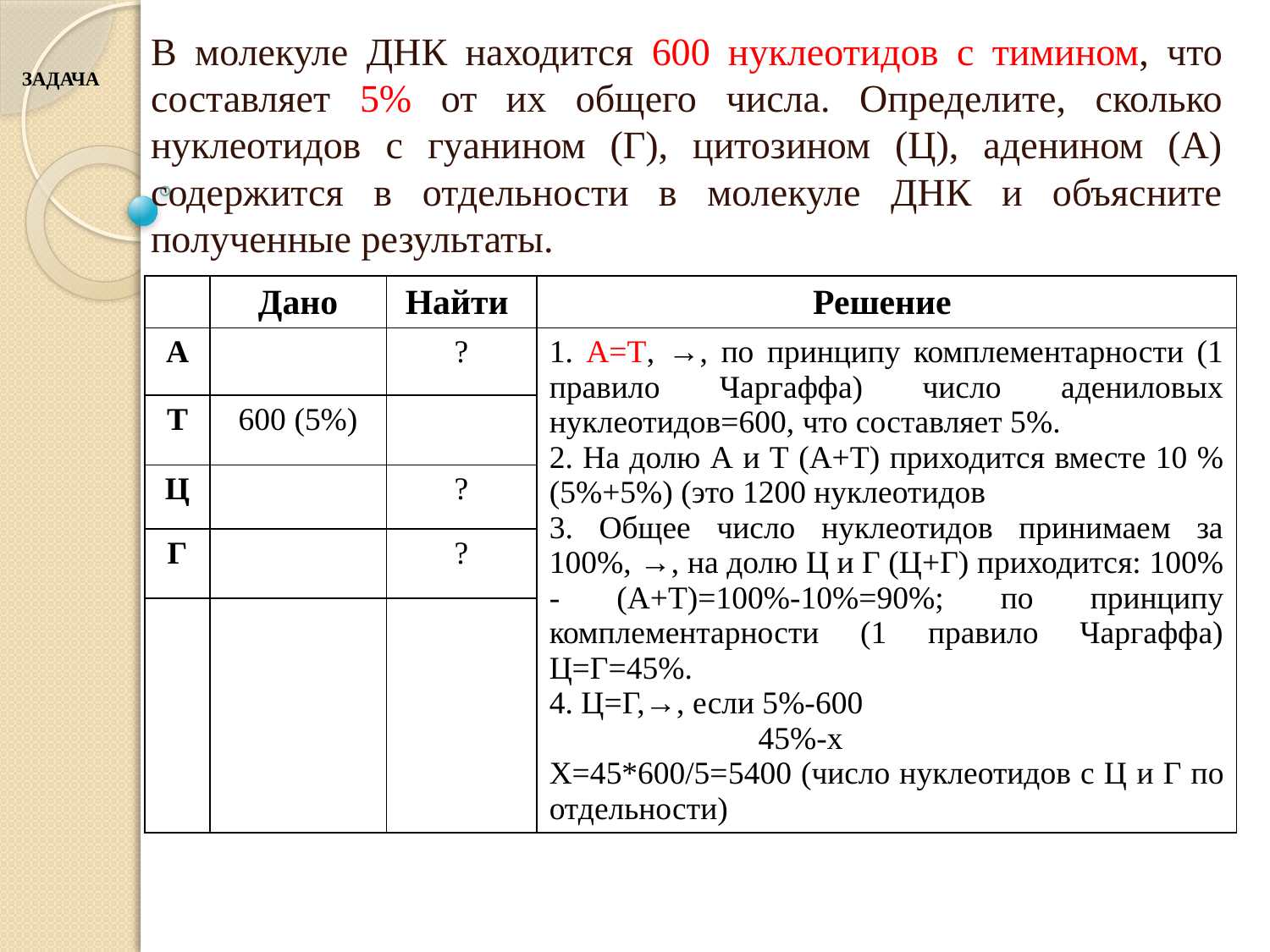

# ЗАДАЧА
В молекуле ДНК находится 600 нуклеотидов с тимином, что составляет 5% от их общего числа. Определите, сколько нуклеотидов с гуанином (Г), цитозином (Ц), аденином (А) содержится в отдельности в молекуле ДНК и объясните полученные результаты.

|  | Дано | Найти | Решение |
| --- | --- | --- | --- |
| А |  | ? | 1. А=Т, →, по принципу комплементарности (1 правило Чаргаффа) число адениловых нуклеотидов=600, что составляет 5%. 2. На долю А и Т (А+Т) приходится вместе 10 % (5%+5%) (это 1200 нуклеотидов 3. Общее число нуклеотидов принимаем за 100%, →, на долю Ц и Г (Ц+Г) приходится: 100% - (А+Т)=100%-10%=90%; по принципу комплементарности (1 правило Чаргаффа) Ц=Г=45%. 4. Ц=Г,→, если 5%-600 45%-х Х=45\*600/5=5400 (число нуклеотидов с Ц и Г по отдельности) |
| Т | 600 (5%) |  |  |
| Ц |  | ? |  |
| Г |  | ? |  |
|  |  |  |  |